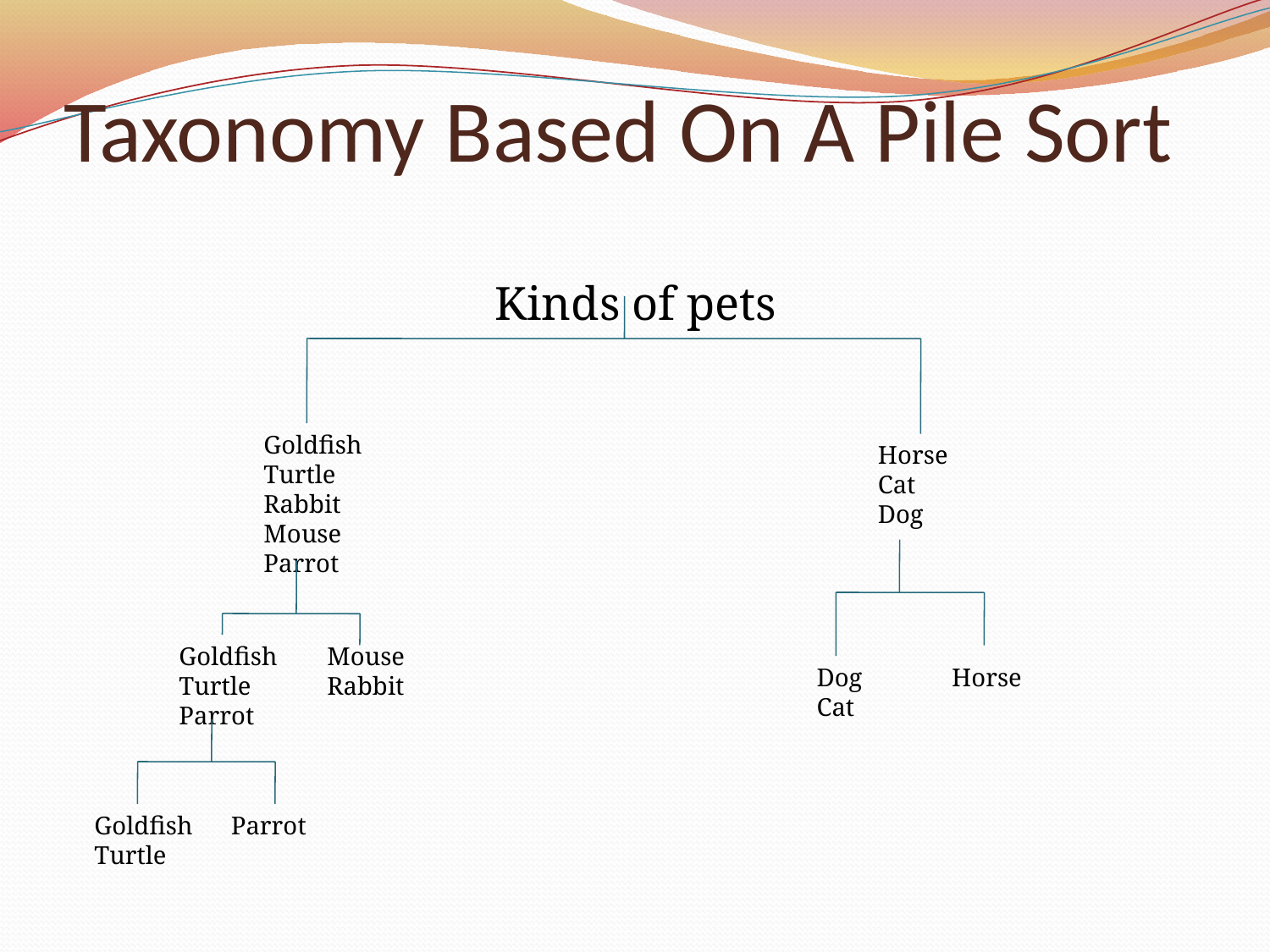

# Taxonomy Based On A Pile Sort
				Kinds of pets
Goldfish
Turtle
Rabbit
Mouse
Parrot
Horse
Cat
Dog
Goldfish
Turtle
Parrot
Mouse
Rabbit
Dog
Cat
Horse
Goldfish
Turtle
Parrot